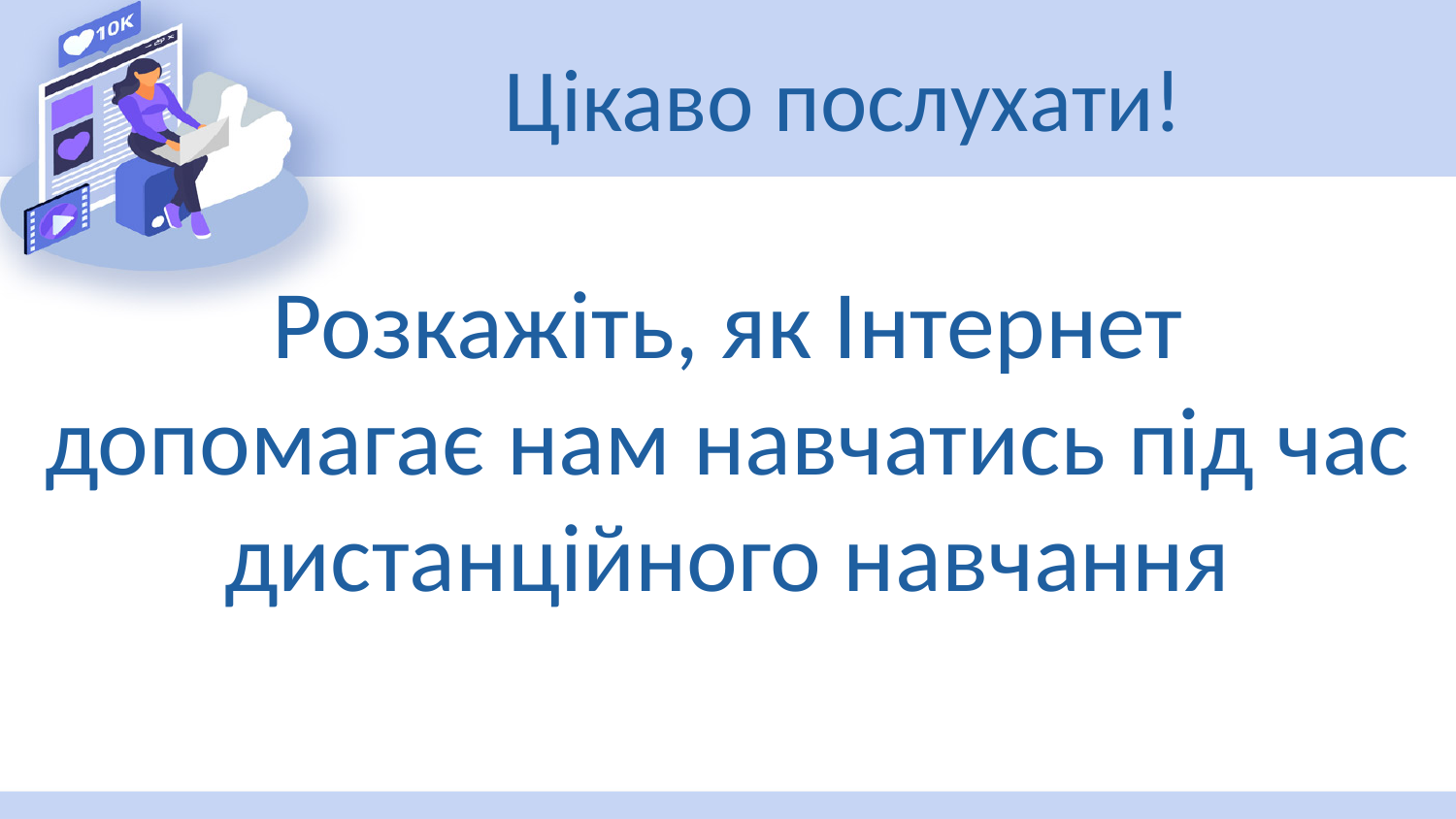

# Цікаво послухати!
Розкажіть, як Інтернет допомагає нам навчатись під час дистанційного навчання